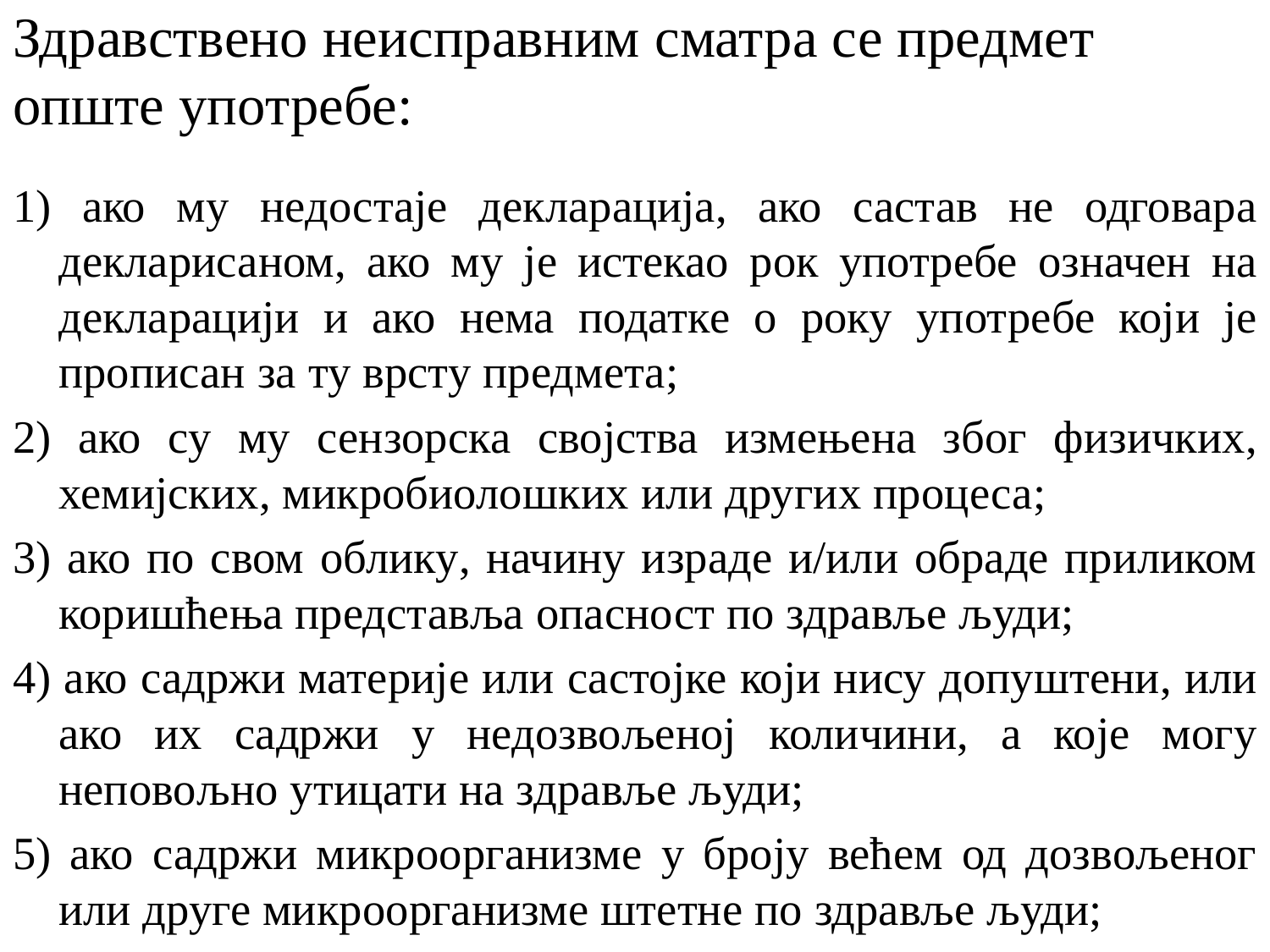

# Здравствено неисправним сматра се предмет опште употребе:
1) ако му недостаје декларација, ако састав не одговара декларисаном, ако му је истекао рок употребе означен на декларацији и ако нема податке о року употребе који је прописан за ту врсту предмета;
2) ако су му сензорска својства измењена због физичких, хемијских, микробиолошких или других процеса;
3) ако по свом облику, начину израде и/или обраде приликом коришћења представља опасност по здравље људи;
4) ако садржи материје или састојке који нису допуштени, или ако их садржи у недозвољеној количини, а које могу неповољно утицати на здравље људи;
5) ако садржи микроорганизме у броју већем од дозвољеног или друге микроорганизме штетне по здравље људи;